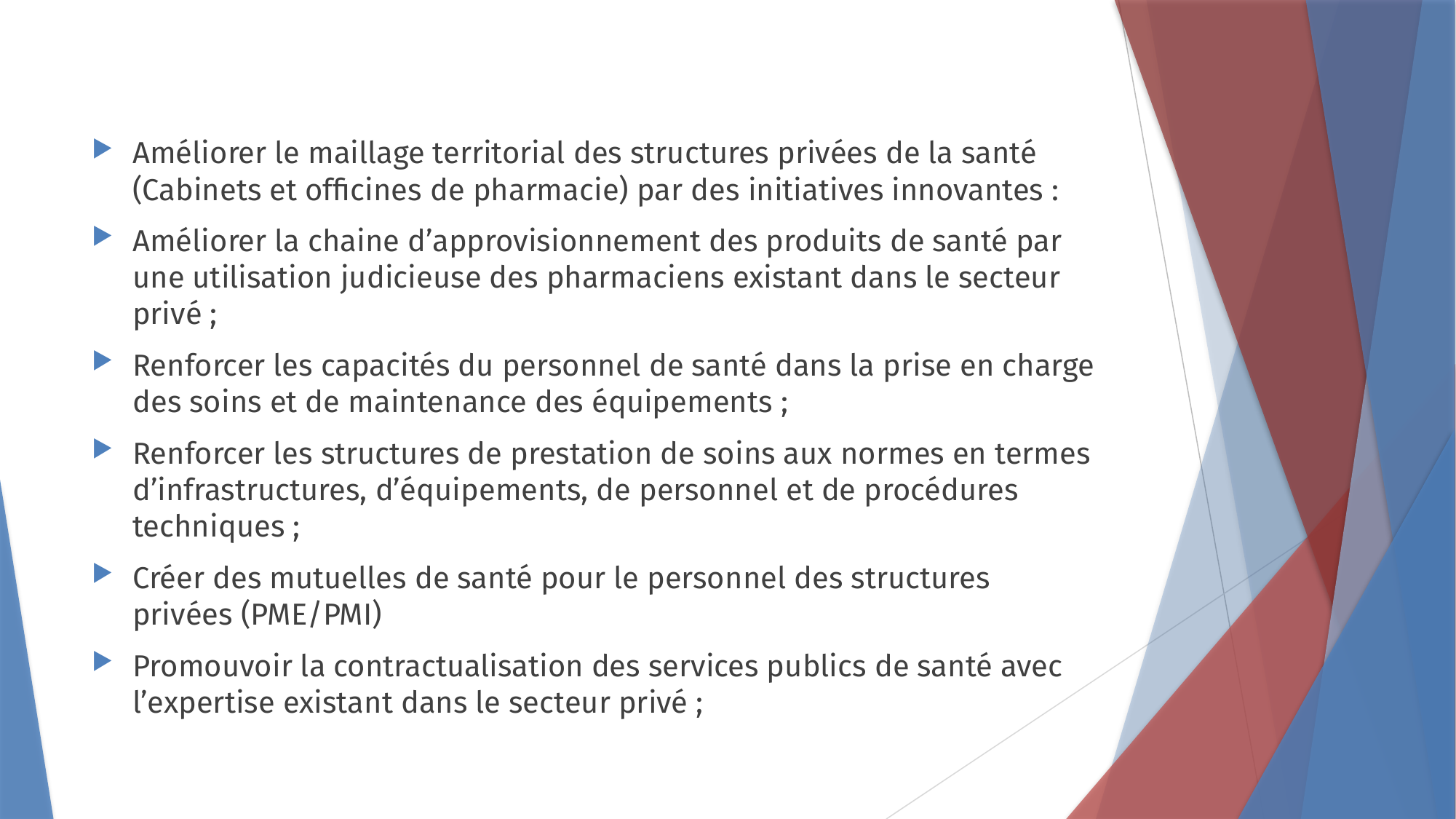

Améliorer le maillage territorial des structures privées de la santé (Cabinets et officines de pharmacie) par des initiatives innovantes :
Améliorer la chaine d’approvisionnement des produits de santé par une utilisation judicieuse des pharmaciens existant dans le secteur privé ;
Renforcer les capacités du personnel de santé dans la prise en charge des soins et de maintenance des équipements ;
Renforcer les structures de prestation de soins aux normes en termes d’infrastructures, d’équipements, de personnel et de procédures techniques ;
Créer des mutuelles de santé pour le personnel des structures privées (PME/PMI)
Promouvoir la contractualisation des services publics de santé avec l’expertise existant dans le secteur privé ;